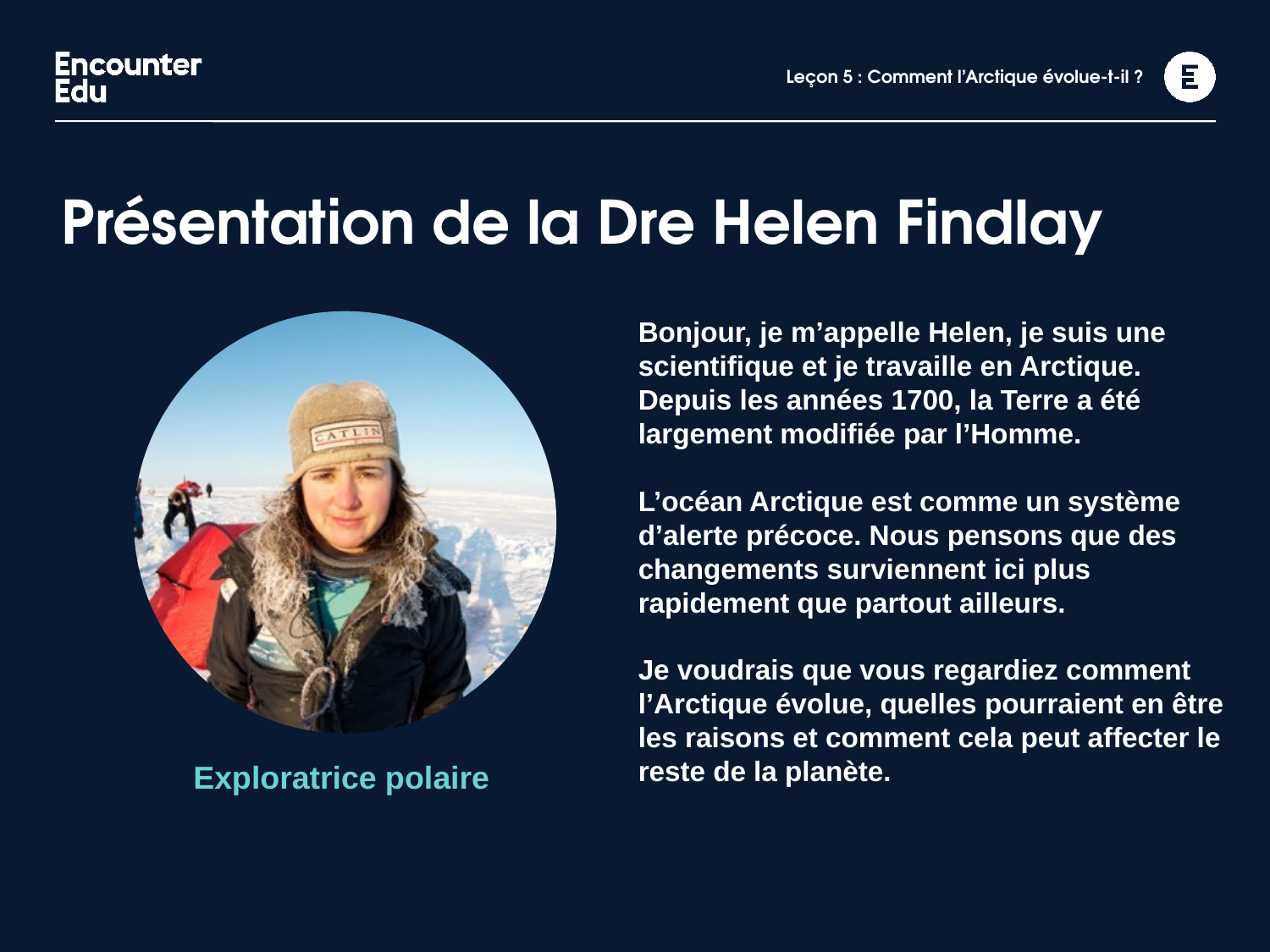

# Leçon 5 : Comment l’Arctique évolue-t-il ?
Présentation de la Dre Helen Findlay

Bonjour, je m’appelle Helen, je suis une scientifique et je travaille en Arctique. Depuis les années 1700, la Terre a été largement modifiée par l’Homme.

L’océan Arctique est comme un système d’alerte précoce. Nous pensons que des changements surviennent ici plus rapidement que partout ailleurs.

Je voudrais que vous regardiez comment l’Arctique évolue, quelles pourraient en être les raisons et comment cela peut affecter le reste de la planète.
Exploratrice polaire